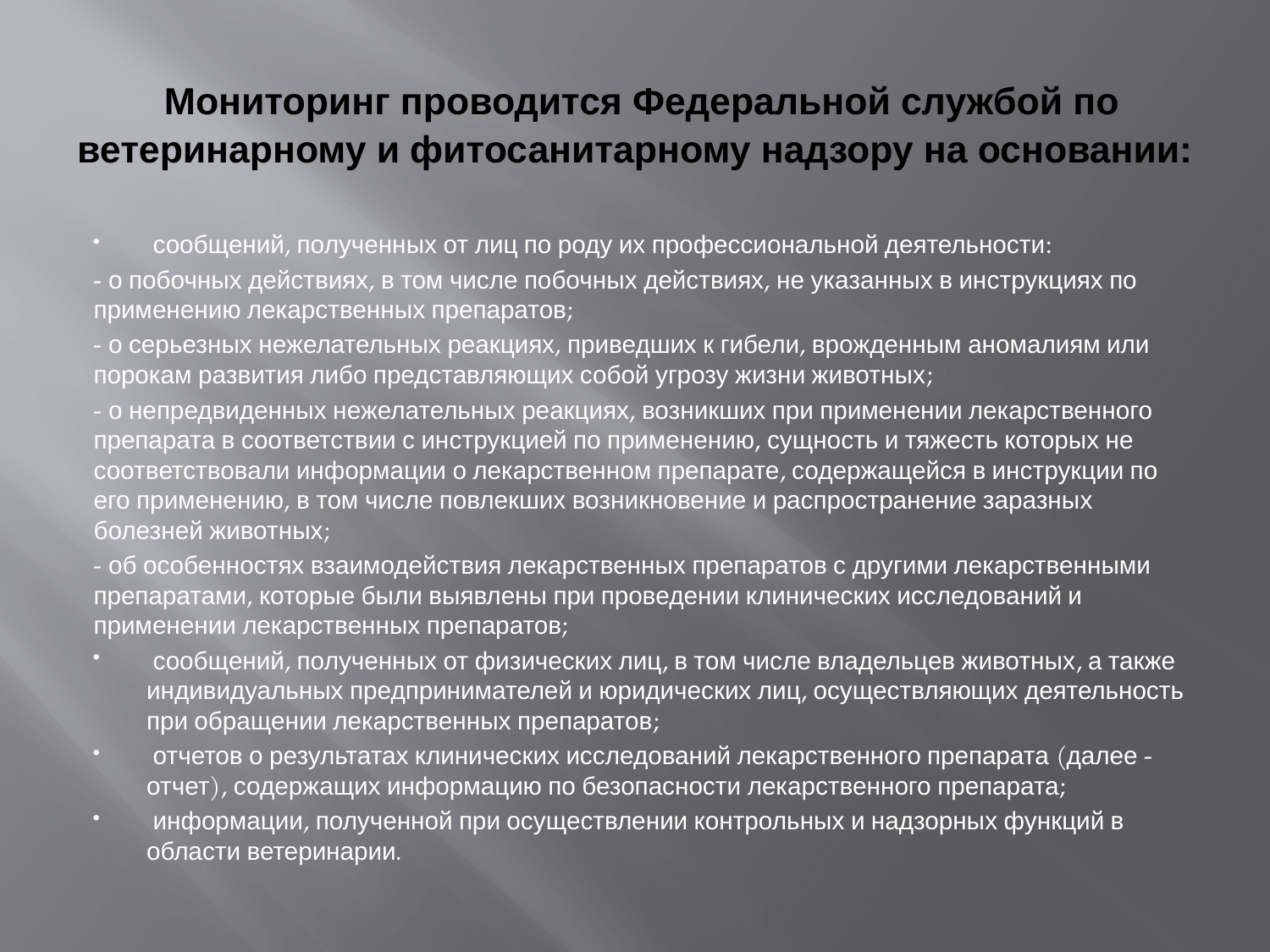

# Мониторинг проводится Федеральной службой по ветеринарному и фитосанитарному надзору на основании:
 сообщений, полученных от лиц по роду их профессиональной деятельности:
- о побочных действиях, в том числе побочных действиях, не указанных в инструкциях по применению лекарственных препаратов;
- о серьезных нежелательных реакциях, приведших к гибели, врожденным аномалиям или порокам развития либо представляющих собой угрозу жизни животных;
- о непредвиденных нежелательных реакциях, возникших при применении лекарственного препарата в соответствии с инструкцией по применению, сущность и тяжесть которых не соответствовали информации о лекарственном препарате, содержащейся в инструкции по его применению, в том числе повлекших возникновение и распространение заразных болезней животных;
- об особенностях взаимодействия лекарственных препаратов с другими лекарственными препаратами, которые были выявлены при проведении клинических исследований и применении лекарственных препаратов;
 сообщений, полученных от физических лиц, в том числе владельцев животных, а также индивидуальных предпринимателей и юридических лиц, осуществляющих деятельность при обращении лекарственных препаратов;
 отчетов о результатах клинических исследований лекарственного препарата (далее - отчет), содержащих информацию по безопасности лекарственного препарата;
 информации, полученной при осуществлении контрольных и надзорных функций в области ветеринарии.